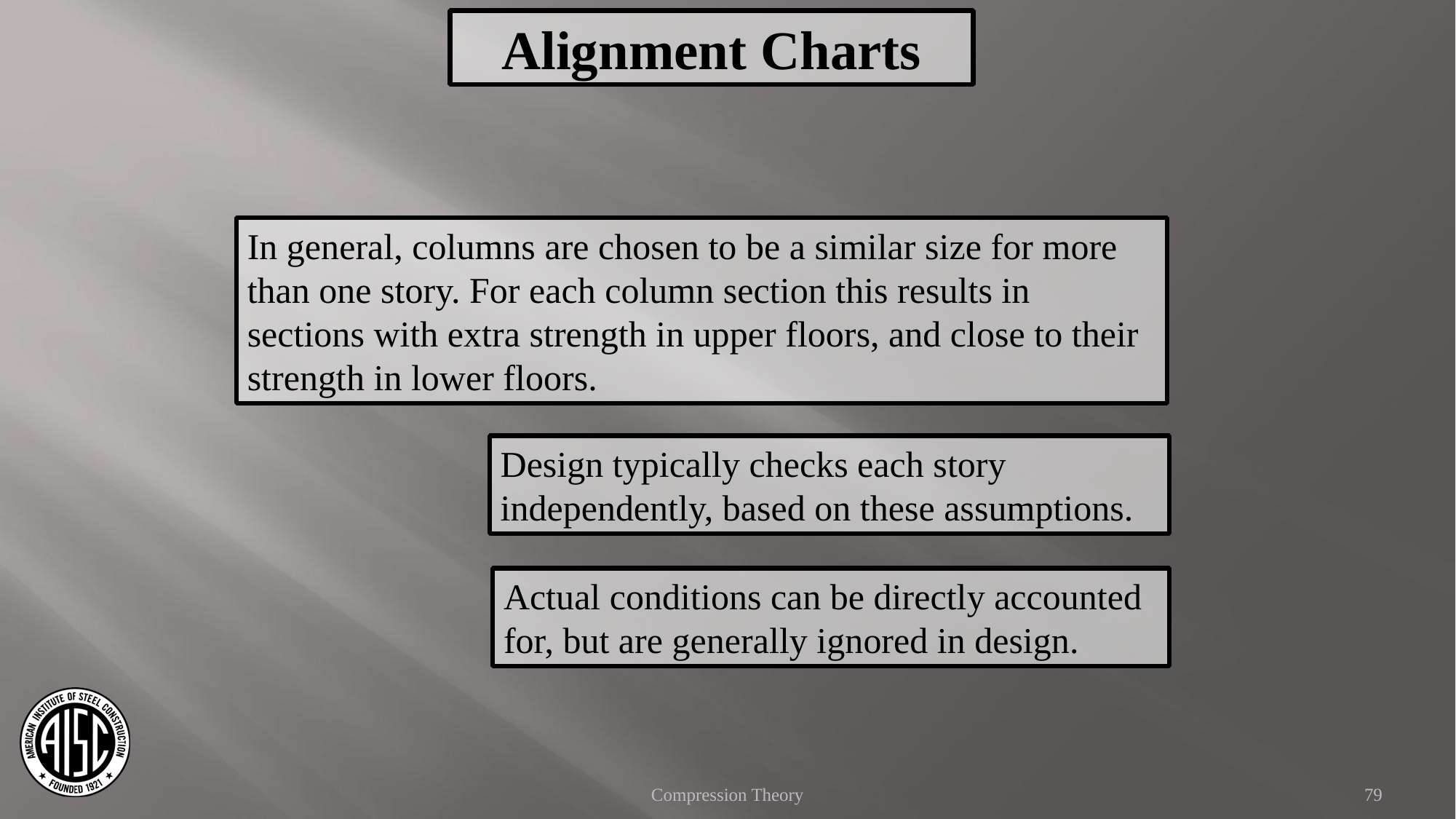

Alignment Charts
In general, columns are chosen to be a similar size for more than one story. For each column section this results in sections with extra strength in upper floors, and close to their strength in lower floors.
Design typically checks each story independently, based on these assumptions.
Actual conditions can be directly accounted for, but are generally ignored in design.
Compression Theory
79